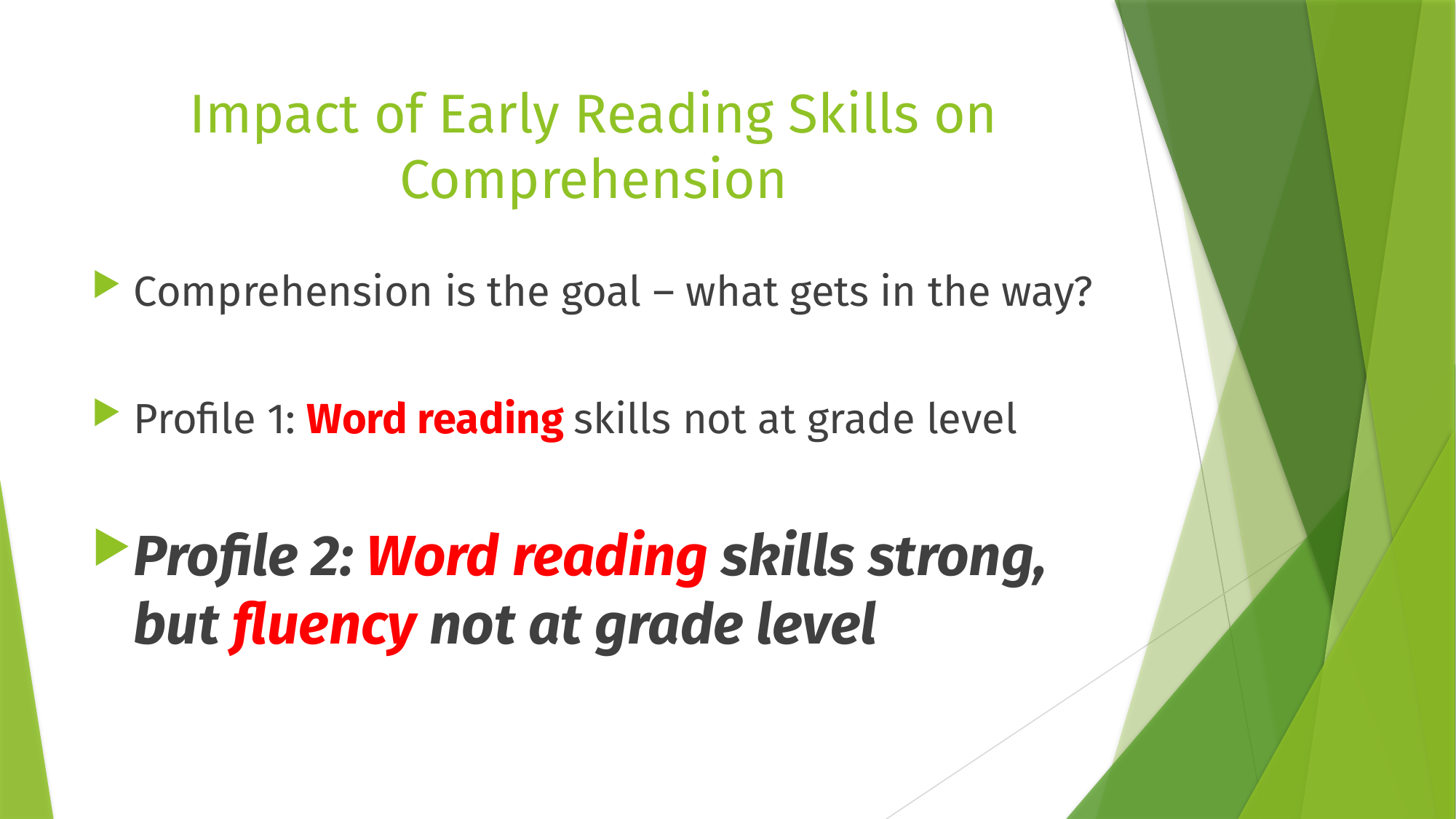

# Impact of Early Reading Skills on Comprehension
Comprehension is the goal – what gets in the way?

Profile 1: Word reading skills not at grade level

Profile 2: Word reading skills strong, but fluency not at grade level